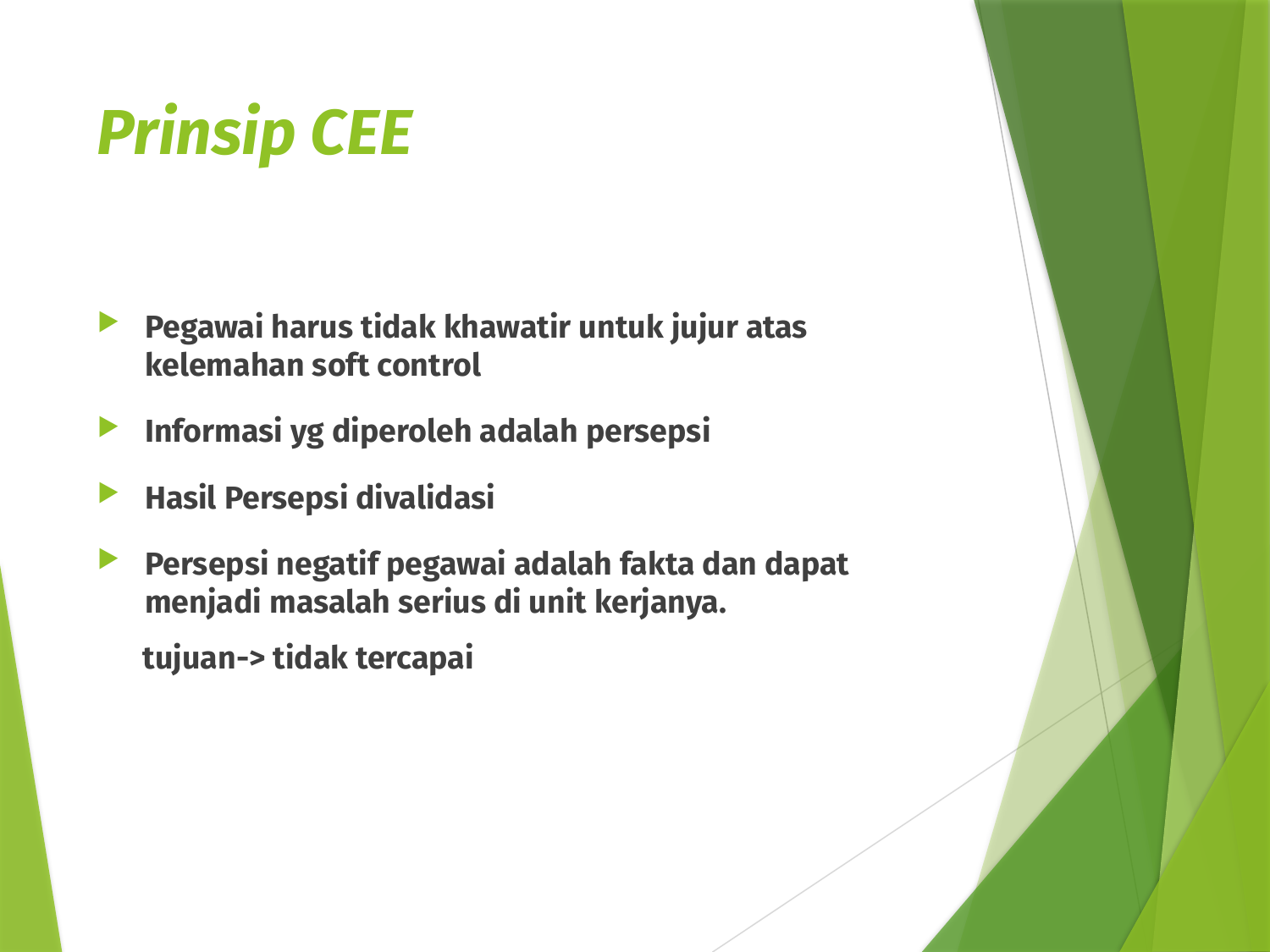

# Prinsip CEE
Pegawai harus tidak khawatir untuk jujur atas kelemahan soft control
Informasi yg diperoleh adalah persepsi
Hasil Persepsi divalidasi
Persepsi negatif pegawai adalah fakta dan dapat menjadi masalah serius di unit kerjanya.
      tujuan-> tidak tercapai